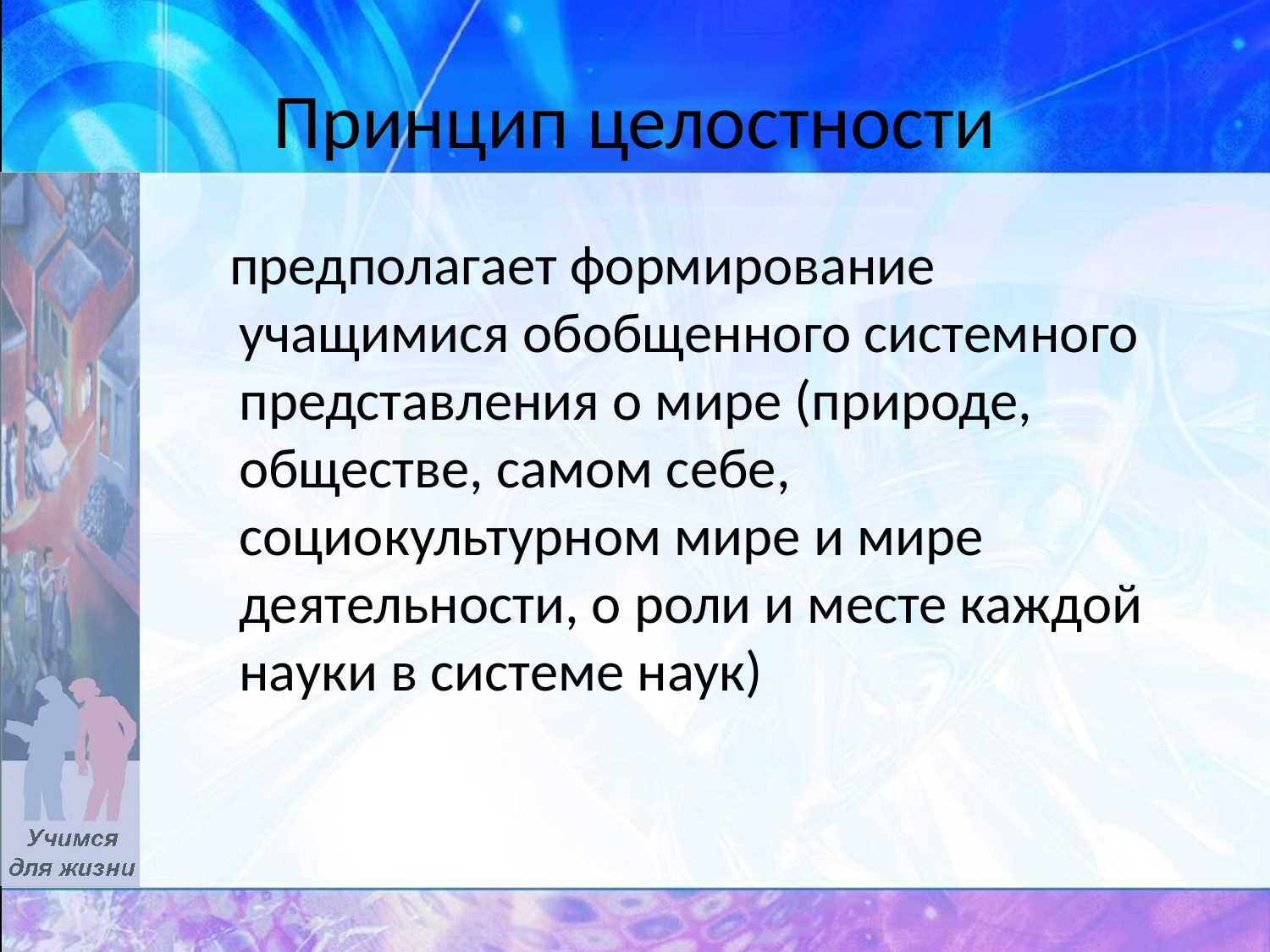

# Принцип целостности
   предполагает формирование учащимися обобщенного системного представления о мире (природе, обществе, самом себе, социокультурном мире и мире деятельности, о роли и месте каждой науки в системе наук)